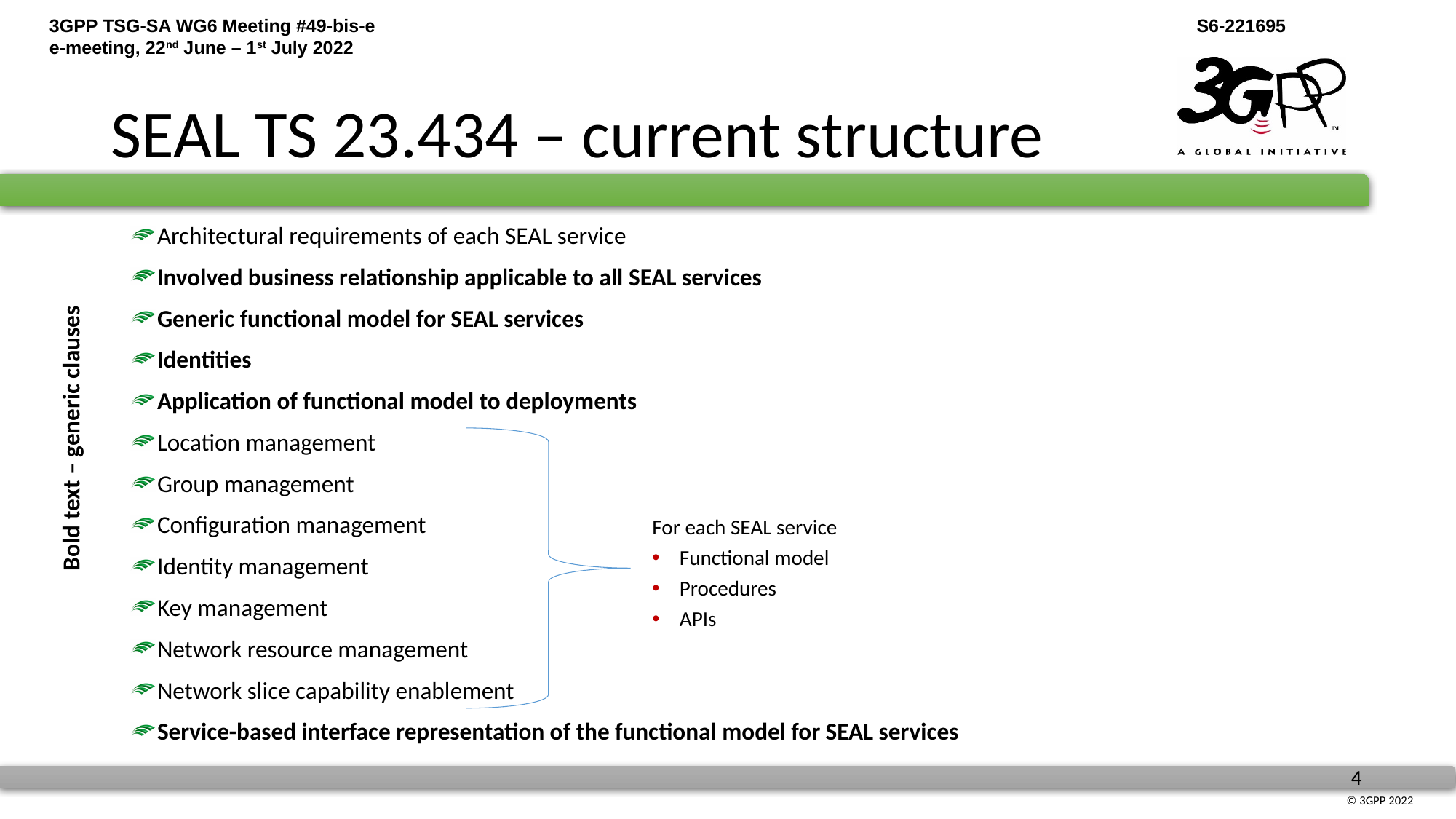

# SEAL TS 23.434 – current structure
Architectural requirements of each SEAL service
Involved business relationship applicable to all SEAL services
Generic functional model for SEAL services
Identities
Application of functional model to deployments
Location management
Group management
Configuration management
Identity management
Key management
Network resource management
Network slice capability enablement
Service-based interface representation of the functional model for SEAL services
Bold text – generic clauses

For each SEAL service
Functional model
Procedures
APIs